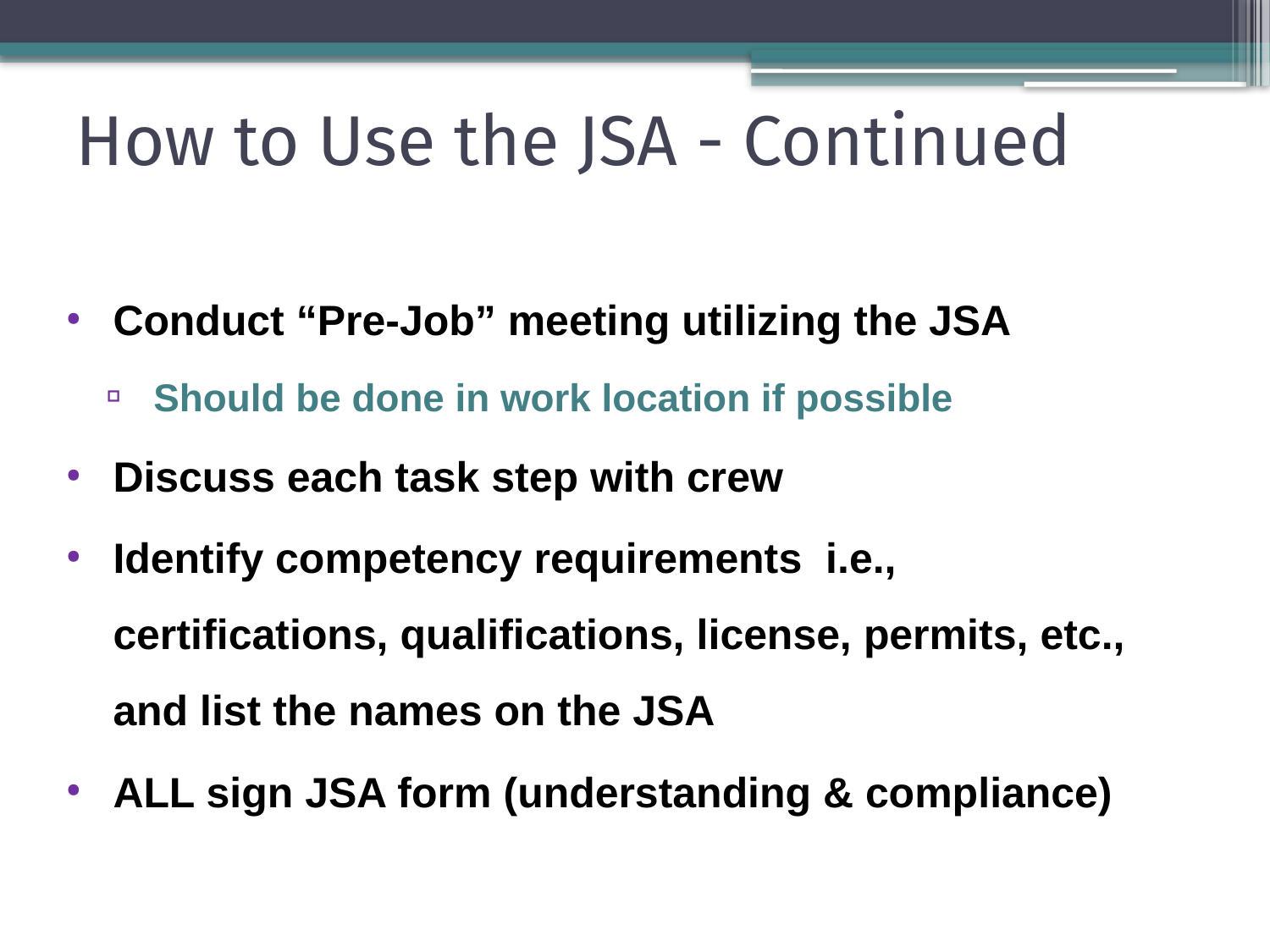

# How to Use the JSA - Continued
Conduct “Pre-Job” meeting utilizing the JSA
Should be done in work location if possible
Discuss each task step with crew
Identify competency requirements  i.e., certifications, qualifications, license, permits, etc., and list the names on the JSA
ALL sign JSA form (understanding & compliance)